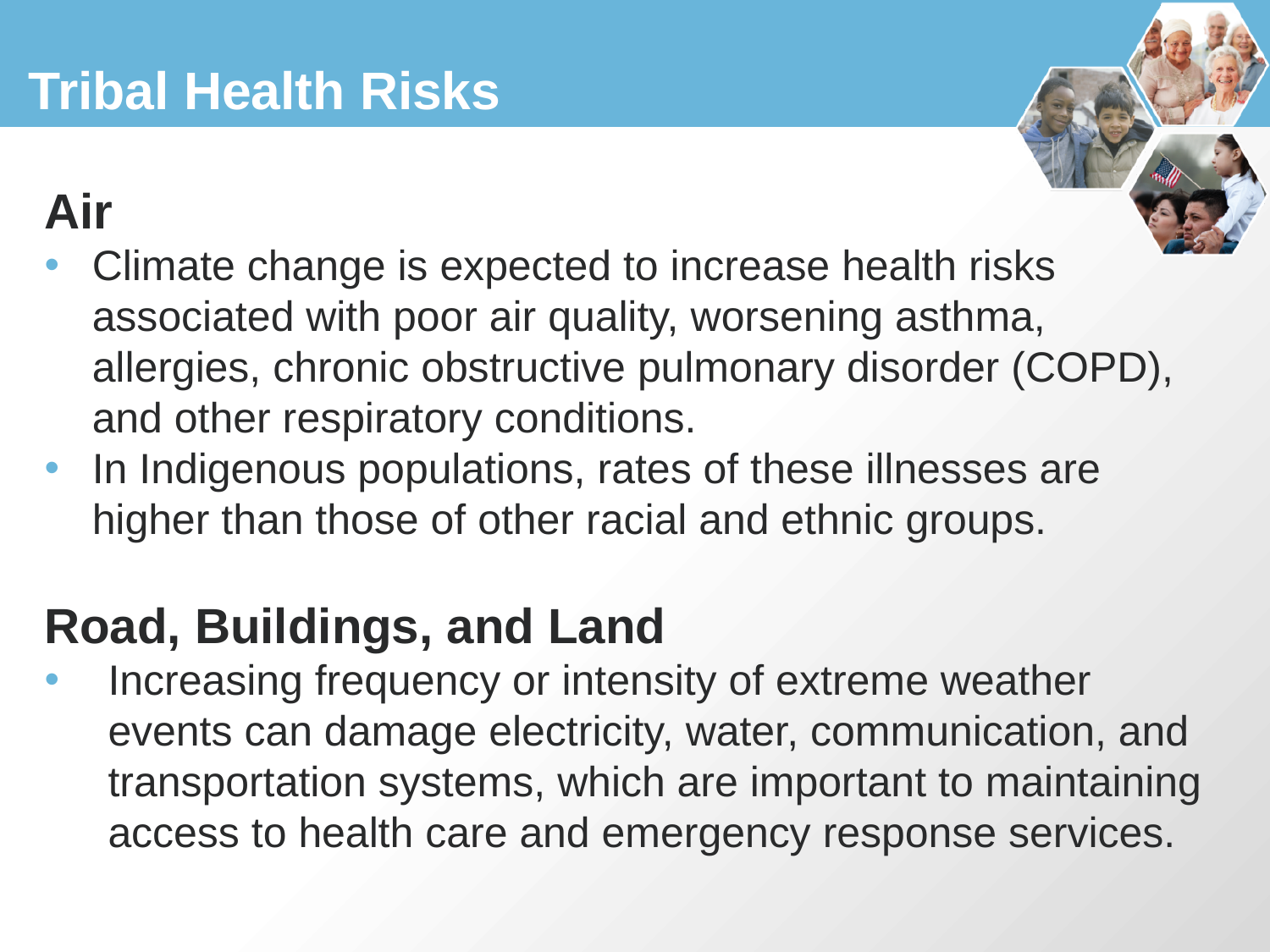

# Tribal Health Risks
Air
Climate change is expected to increase health risks associated with poor air quality, worsening asthma, allergies, chronic obstructive pulmonary disorder (COPD), and other respiratory conditions.
In Indigenous populations, rates of these illnesses are higher than those of other racial and ethnic groups.

Road, Buildings, and Land
Increasing frequency or intensity of extreme weather events can damage electricity, water, communication, and transportation systems, which are important to maintaining access to health care and emergency response services.